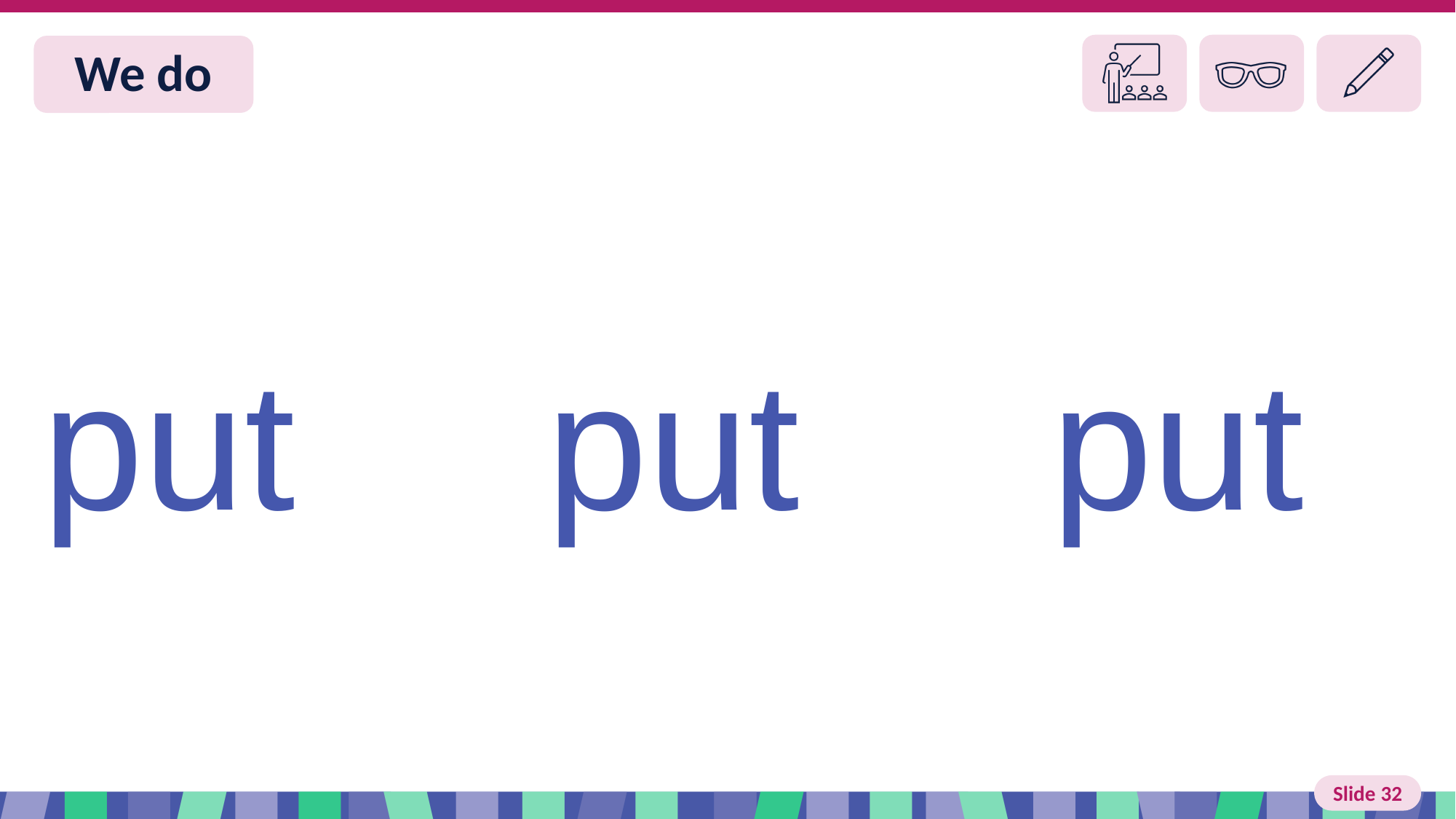

# Slide 32 We do
put     put     put